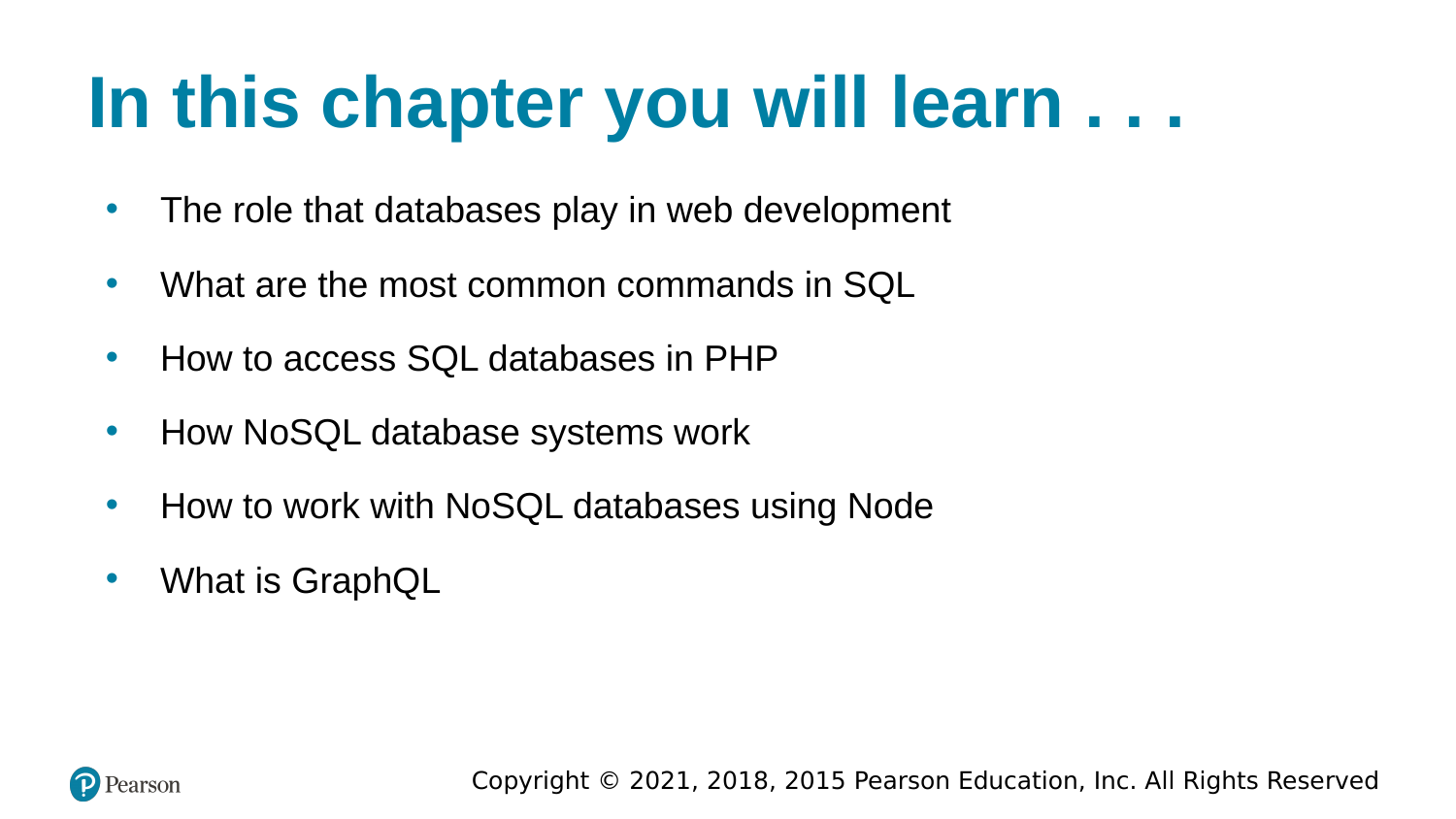

# In this chapter you will learn . . .
The role that databases play in web development
What are the most common commands in SQL
How to access SQL databases in PHP
How NoSQL database systems work
How to work with NoSQL databases using Node
What is GraphQL